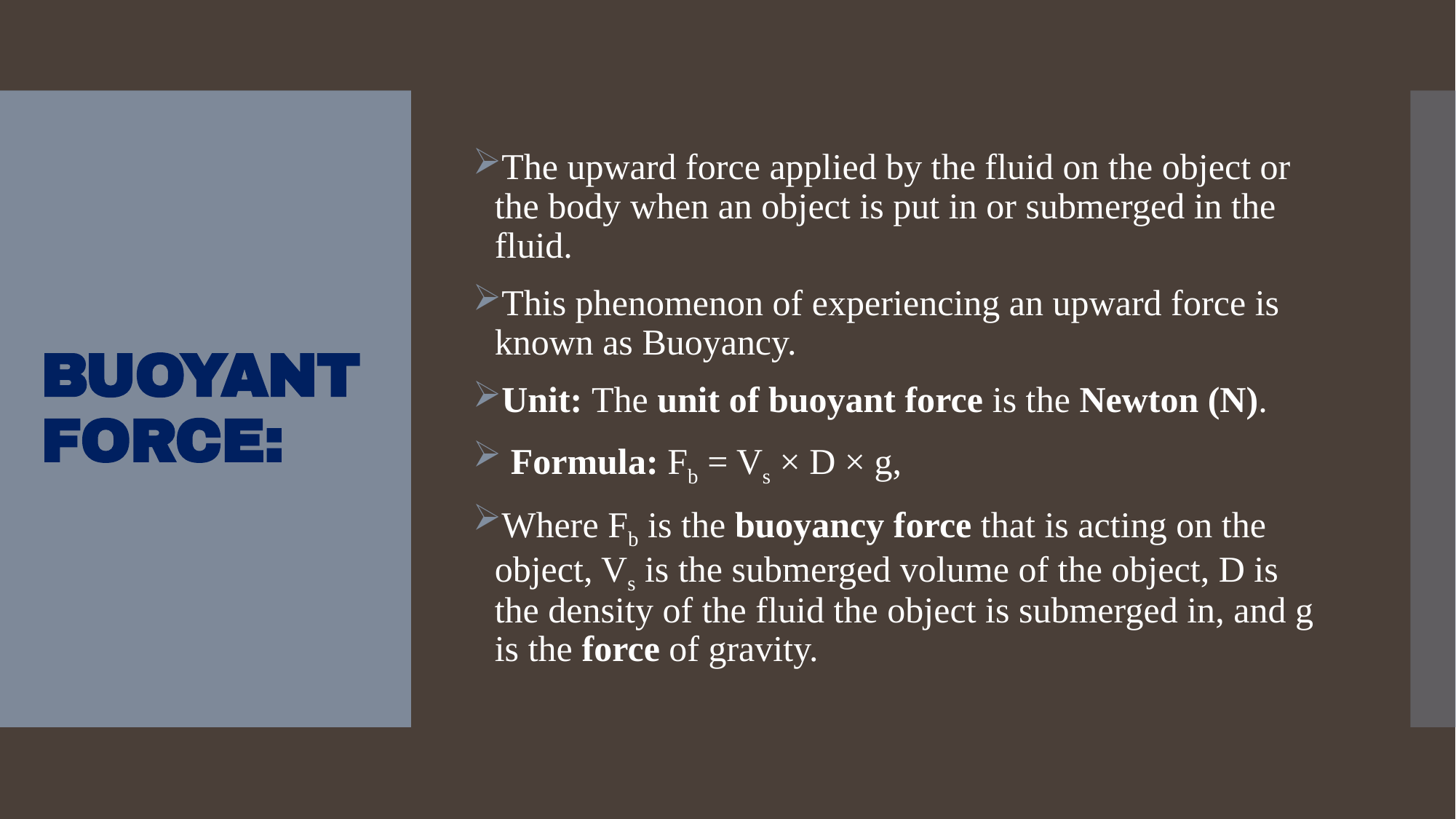

The upward force applied by the fluid on the object or the body when an object is put in or submerged in the fluid.
This phenomenon of experiencing an upward force is known as Buoyancy.
Unit: The unit of buoyant force is the Newton (N).
 Formula: Fb = Vs × D × g,
Where Fb is the buoyancy force that is acting on the object, Vs is the submerged volume of the object, D is the density of the fluid the object is submerged in, and g is the force of gravity.
# BUOYANT FORCE: